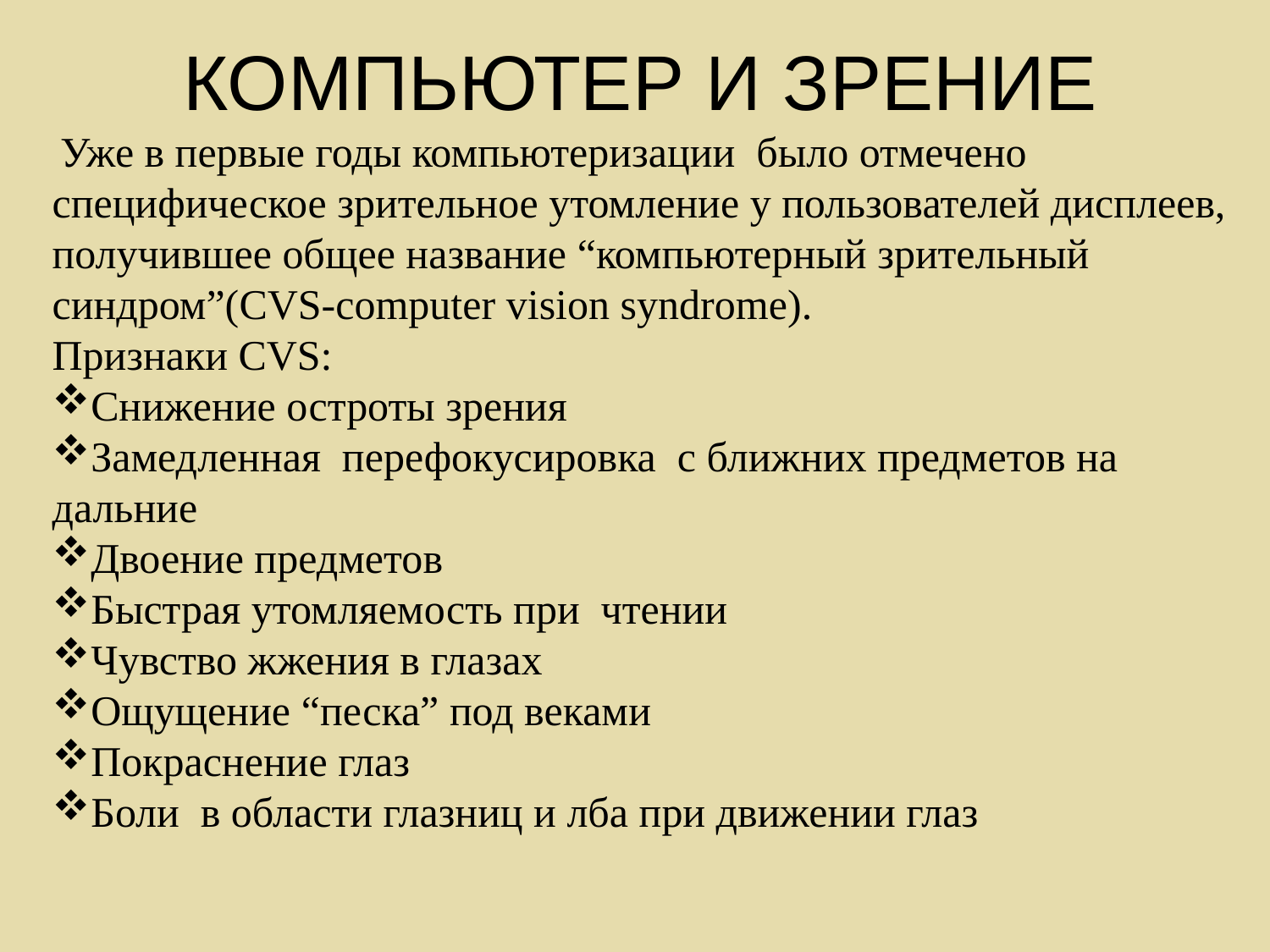

# КОМПЬЮТЕР И ЗРЕНИЕ
 Уже в первые годы компьютеризации  было отмечено специфическое зрительное утомление у пользователей дисплеев, получившее общее название “компьютерный зрительный синдром”(СVS-computer vision syndrome).
Признаки CVS:
Снижение остроты зрения
Замедленная  перефокусировка  с ближних предметов на дальние
Двоение предметов
Быстрая утомляемость при  чтении
Чувство жжения в глазах
Ощущение “песка” под веками
Покраснение глаз
Боли  в области глазниц и лба при движении глаз